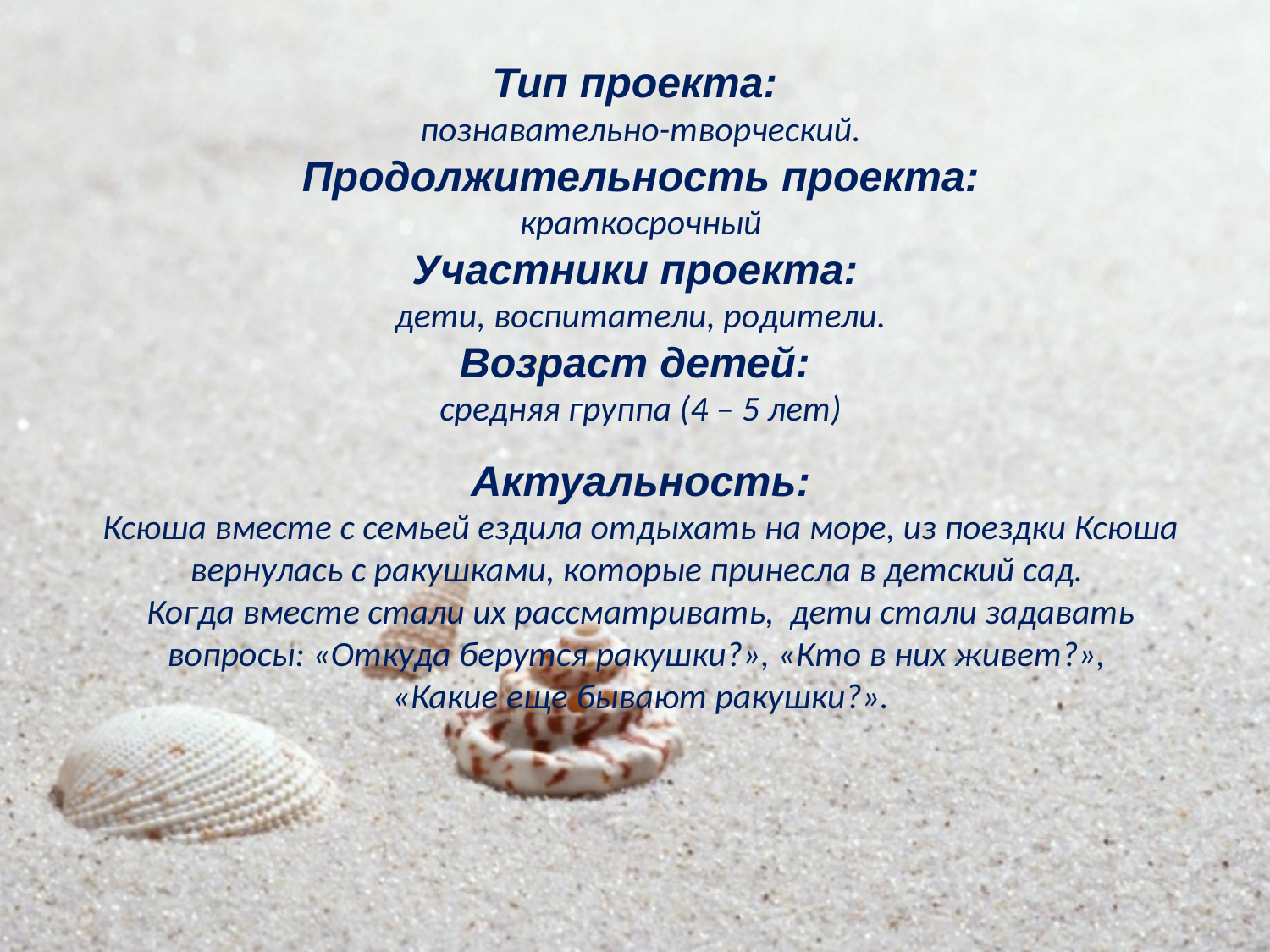

Тип проекта:
познавательно-творческий.
Продолжительность проекта:
 краткосрочный
Участники проекта:
дети, воспитатели, родители.
Возраст детей:
средняя группа (4 – 5 лет)
Актуальность:
Ксюша вместе с семьей ездила отдыхать на море, из поездки Ксюша вернулась с ракушками, которые принесла в детский сад.
Когда вместе стали их рассматривать,  дети стали задавать вопросы: «Откуда берутся ракушки?», «Кто в них живет?»,
«Какие еще бывают ракушки?».